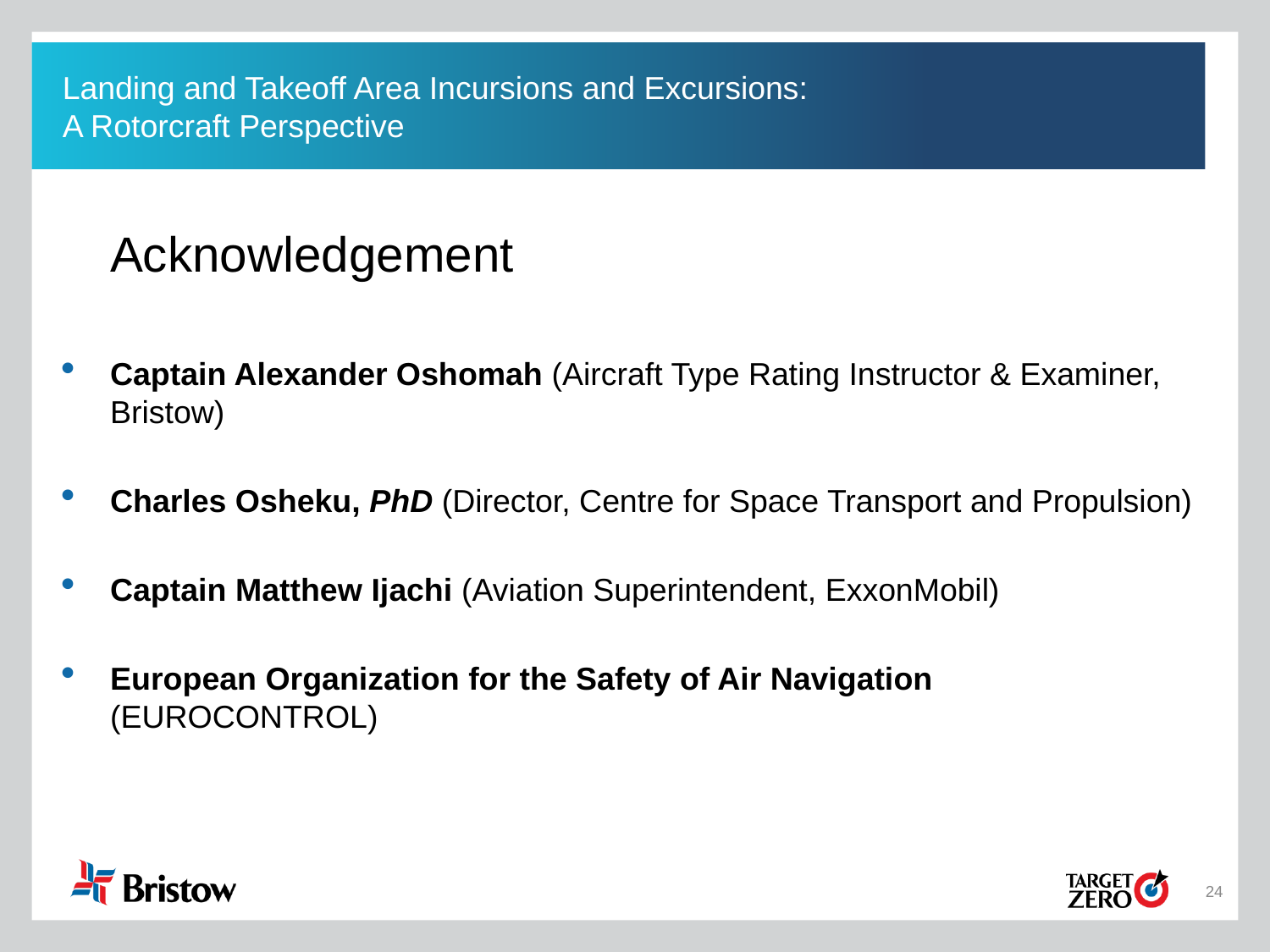

Landing and Takeoff Area Incursions and Excursions:
A Rotorcraft Perspective
	Acknowledgement

Captain Alexander Oshomah (Aircraft Type Rating Instructor & Examiner, Bristow)

Charles Osheku, PhD (Director, Centre for Space Transport and Propulsion)

Captain Matthew Ijachi (Aviation Superintendent, ExxonMobil)

European Organization for the Safety of Air Navigation (EUROCONTROL)